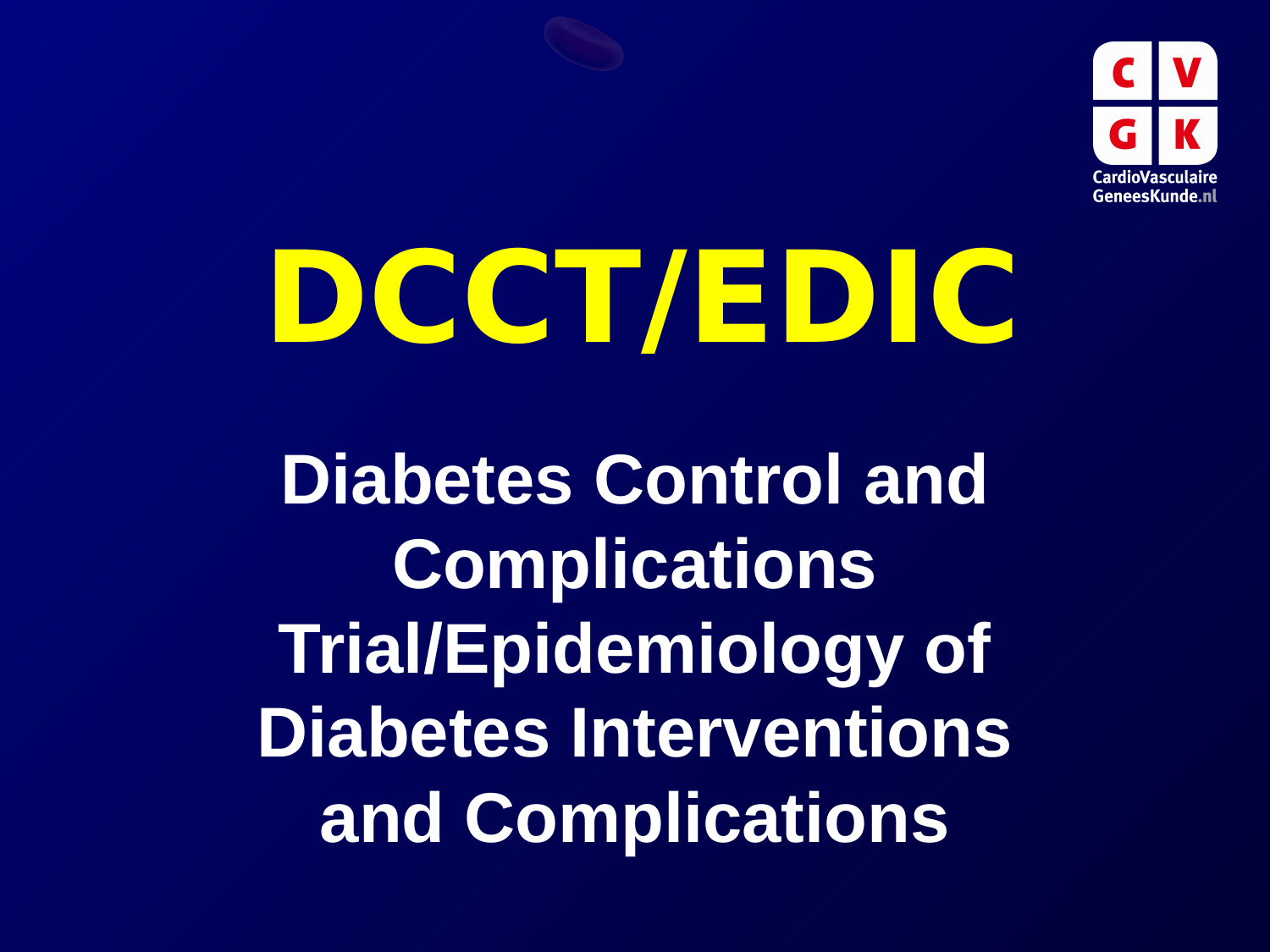

# DCCT/EDIC
Diabetes Control and Complications Trial/Epidemiology of Diabetes Interventions and Complications